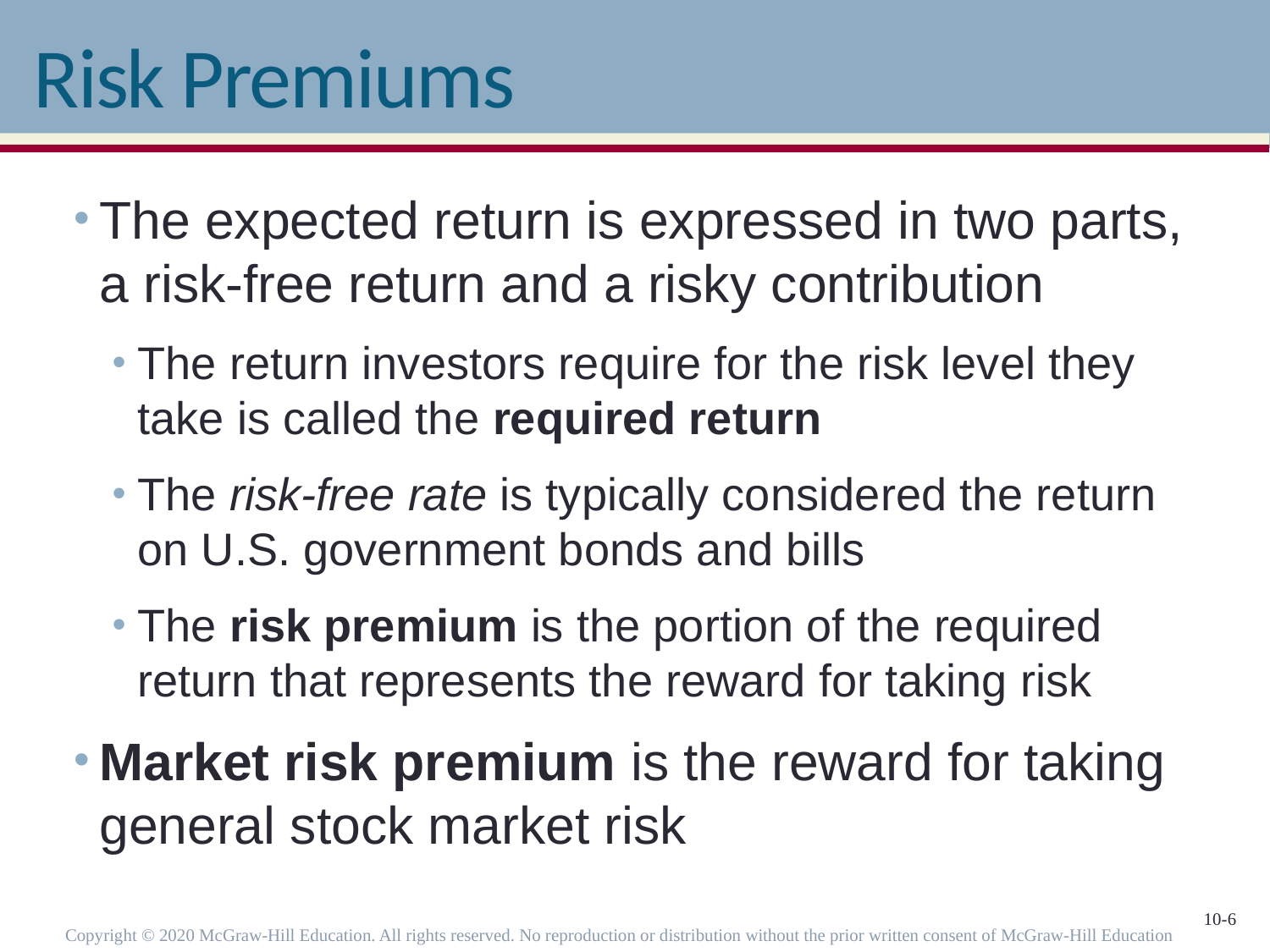

# Risk Premiums
The expected return is expressed in two parts, a risk-free return and a risky contribution
The return investors require for the risk level they take is called the required return
The risk-free rate is typically considered the return on U.S. government bonds and bills
The risk premium is the portion of the required return that represents the reward for taking risk
Market risk premium is the reward for taking general stock market risk
Copyright © 2020 McGraw-Hill Education. All rights reserved. No reproduction or distribution without the prior written consent of McGraw-Hill Education